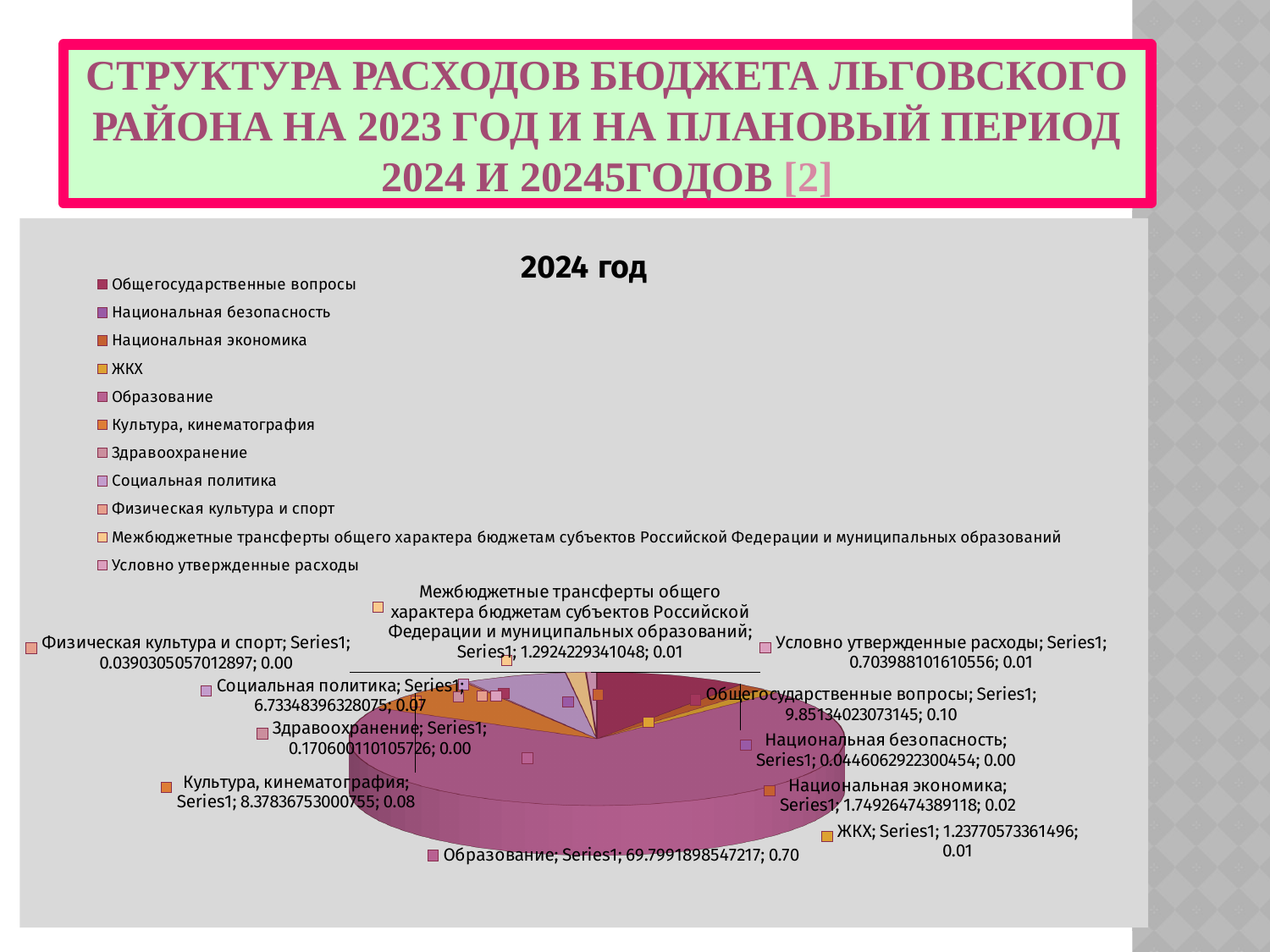

# СТРУКТУРА РАСХОДОВ БЮДЖЕТА ЛЬГОВСКОГО РАЙОНА НА 2023 ГОД И НА ПЛАНОВЫЙ ПЕРИОД 2024 И 20245ГОДОВ [2]

[unsupported chart]